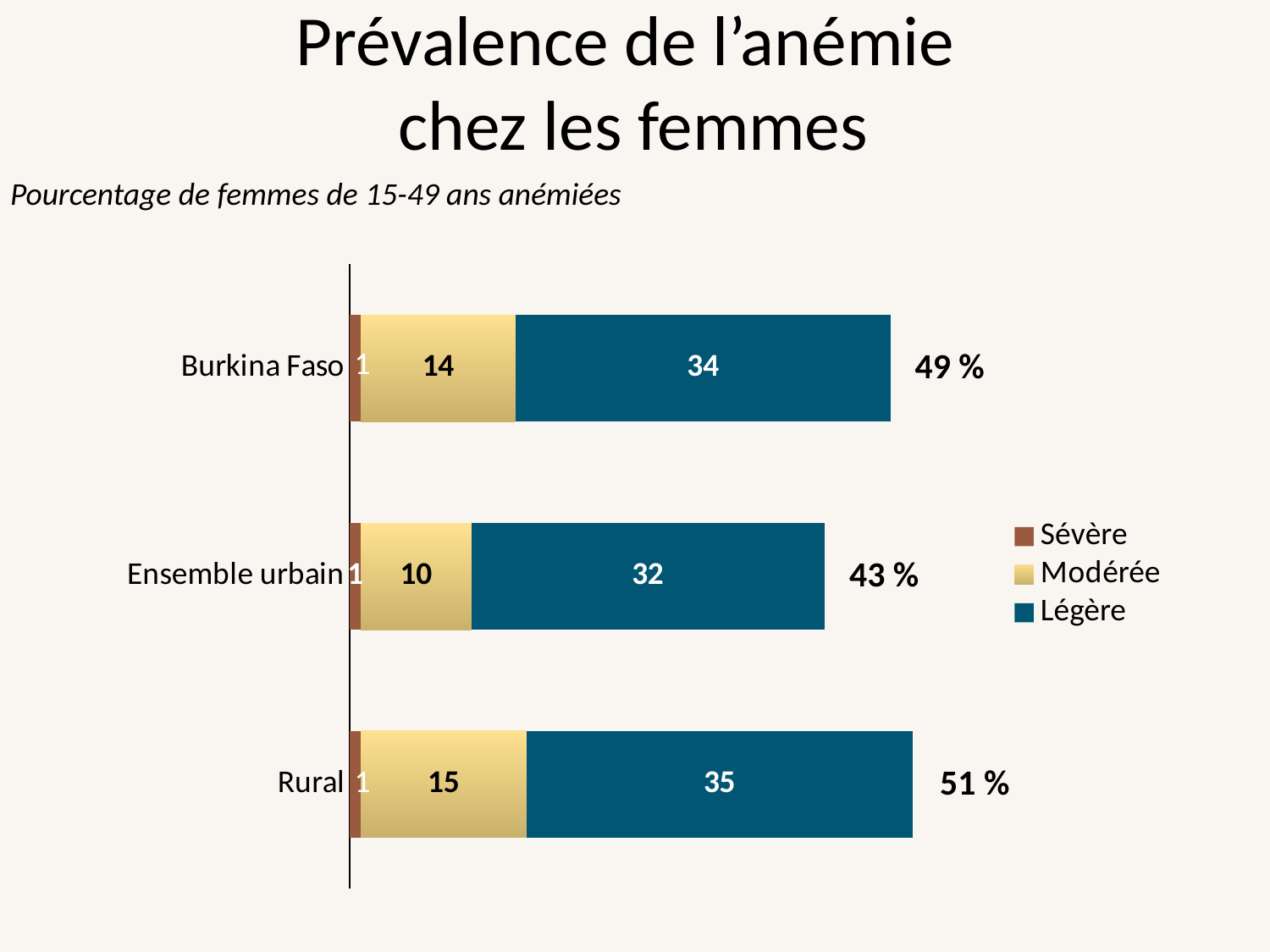

# Prévalence de l’anémie chez les femmes
Pourcentage de femmes de 15-49 ans anémiées

### Chart

| Category | Sévère | Modérée | Légère |
|---|---|---|---|
| Rural | 1.0 | 15.0 | 35.0 |
| Ensemble urbain | 1.0 | 10.0 | 32.0 |
| Burkina Faso | 1.0 | 14.0 | 34.0 |
49 %
43 %
51 %